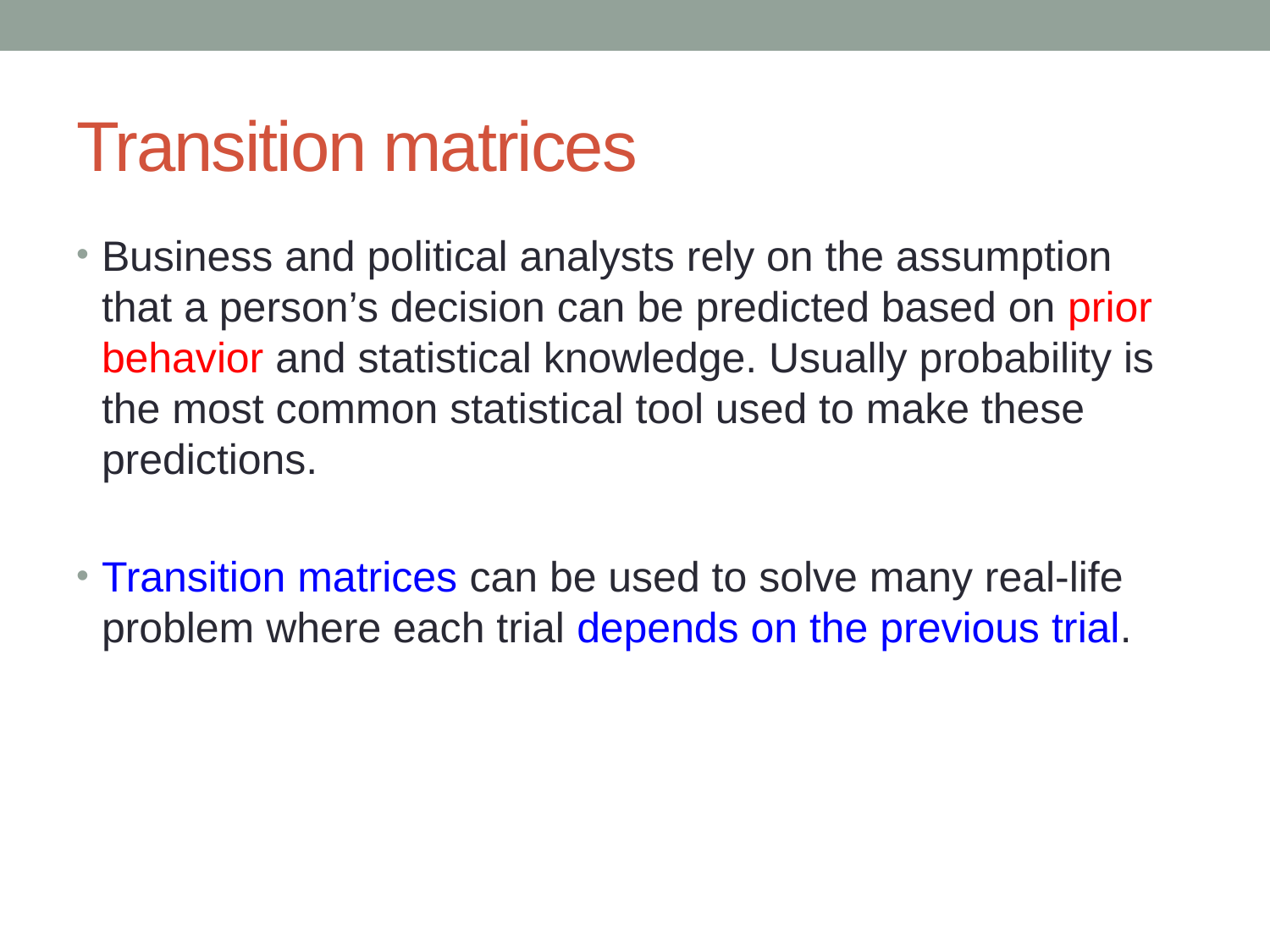

# Transition matrices
Business and political analysts rely on the assumption that a person’s decision can be predicted based on prior behavior and statistical knowledge. Usually probability is the most common statistical tool used to make these predictions.

Transition matrices can be used to solve many real-life problem where each trial depends on the previous trial.